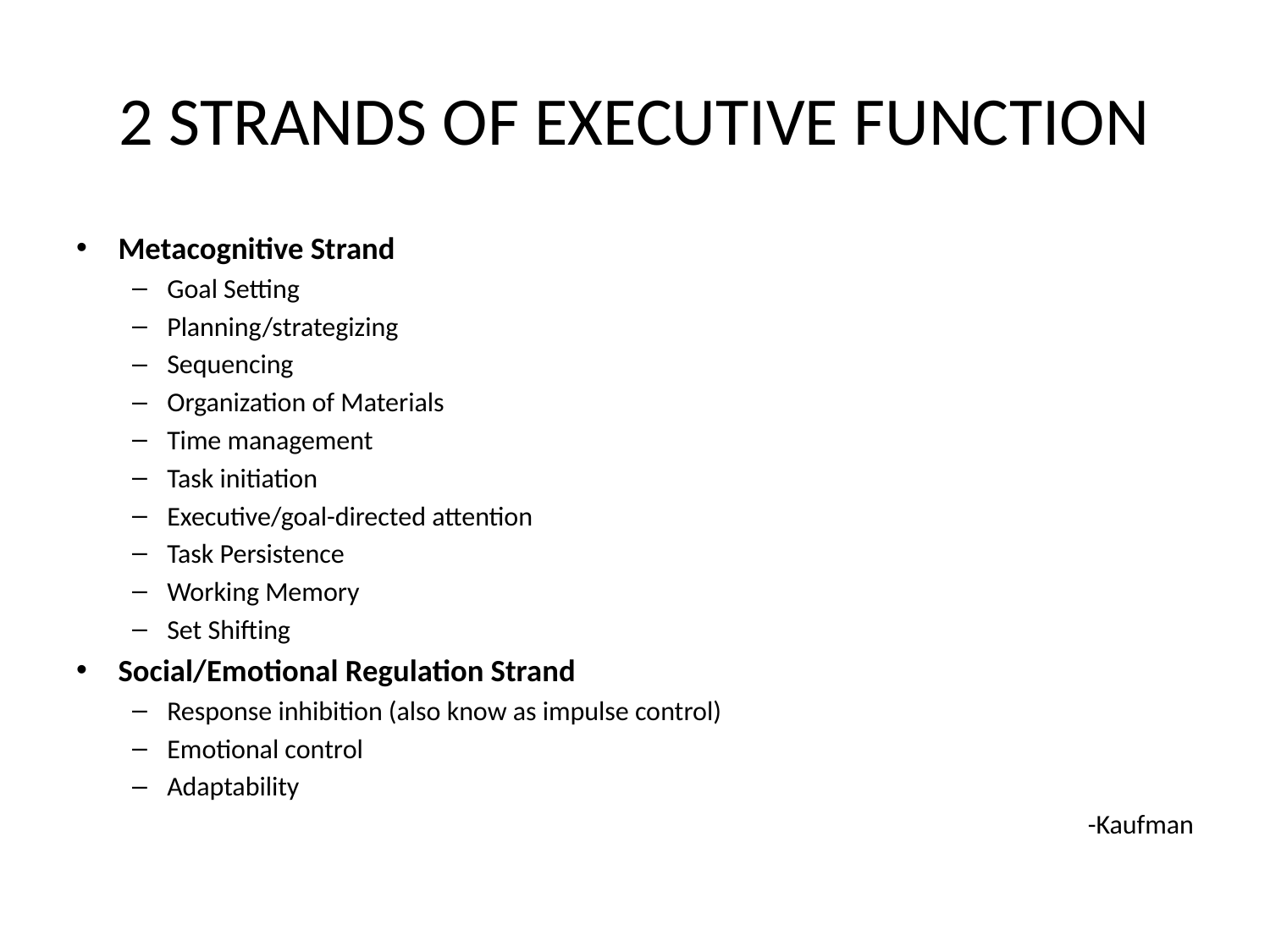

# 2 STRANDS OF EXECUTIVE FUNCTION
Metacognitive Strand
Goal Setting
Planning/strategizing
Sequencing
Organization of Materials
Time management
Task initiation
Executive/goal-directed attention
Task Persistence
Working Memory
Set Shifting
Social/Emotional Regulation Strand
Response inhibition (also know as impulse control)
Emotional control
Adaptability
-Kaufman